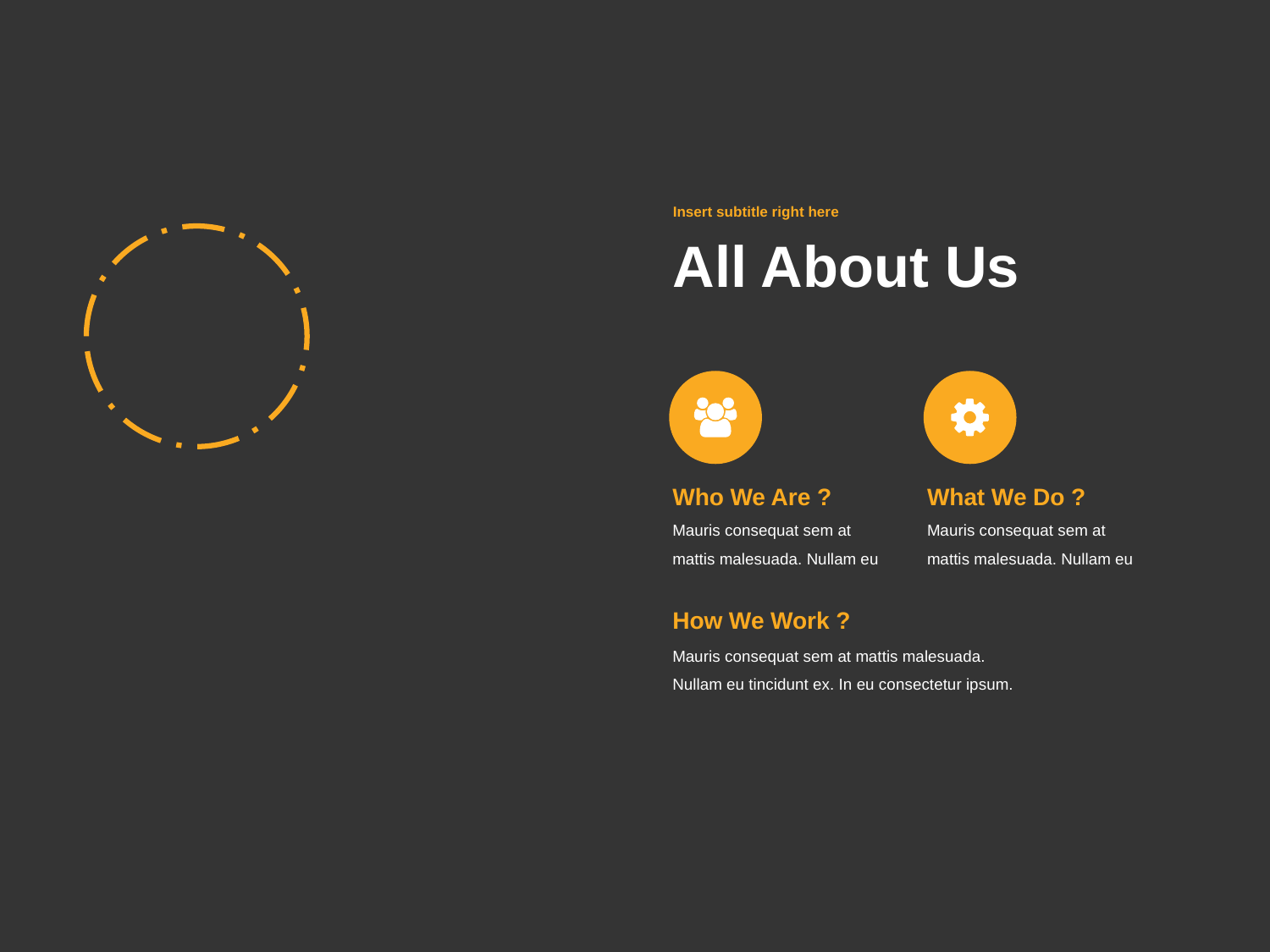

Insert subtitle right here
# All About Us

Who We Are ?
What We Do ?
Mauris consequat sem at mattis malesuada. Nullam eu
Mauris consequat sem at mattis malesuada. Nullam eu
How We Work ?
Mauris consequat sem at mattis malesuada. Nullam eu tincidunt ex. In eu consectetur ipsum.